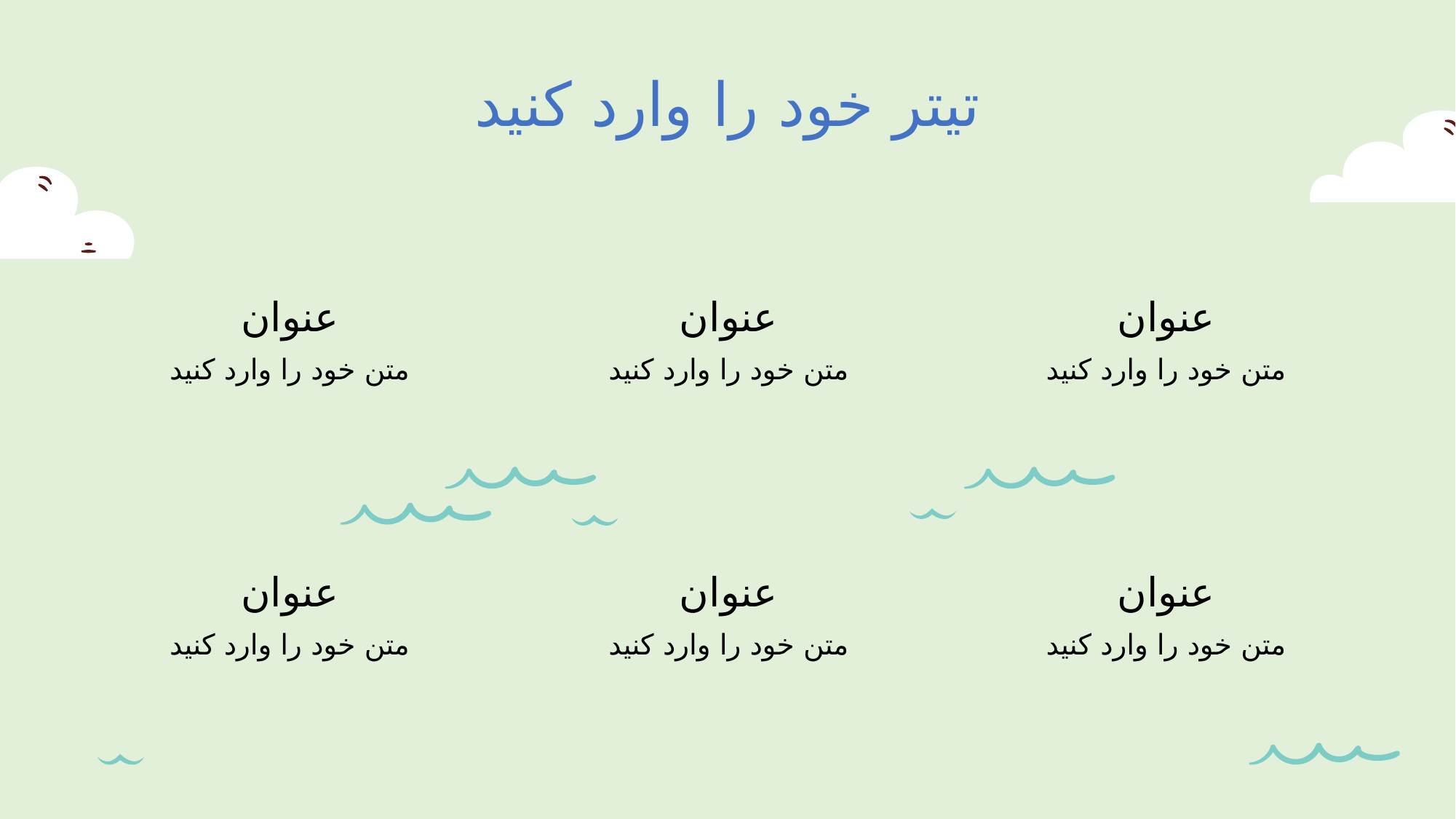

تیتر خود را وارد کنید
# عنوان
عنوان
عنوان
متن خود را وارد کنید
متن خود را وارد کنید
متن خود را وارد کنید

عنوان
عنوان
عنوان
متن خود را وارد کنید
متن خود را وارد کنید
متن خود را وارد کنید